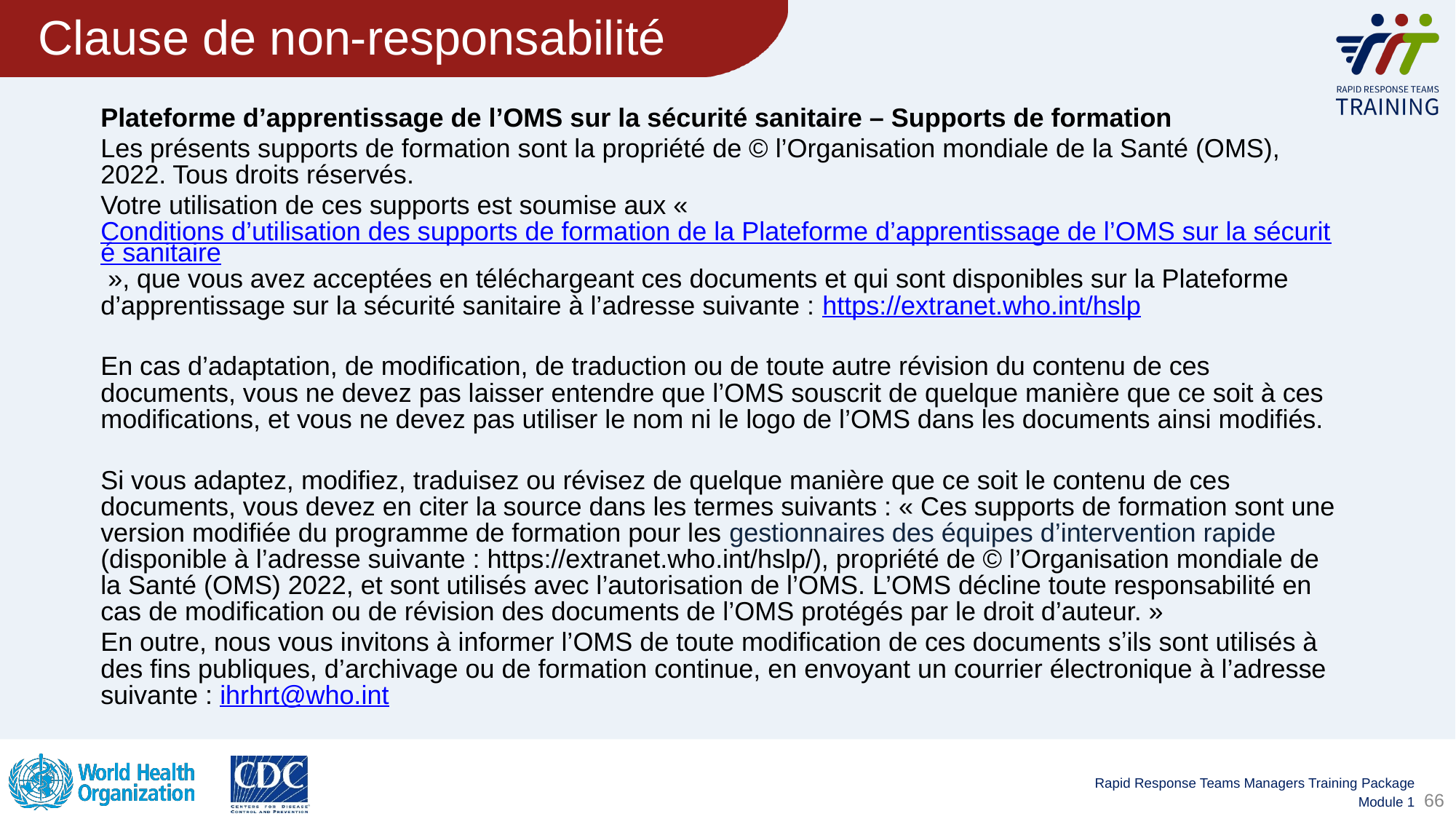

Plateforme d’apprentissage de l’OMS sur la sécurité sanitaire – Supports de formation
Les présents supports de formation sont la propriété de © l’Organisation mondiale de la Santé (OMS), 2022. Tous droits réservés.
Votre utilisation de ces supports est soumise aux « Conditions d’utilisation des supports de formation de la Plateforme d’apprentissage de l’OMS sur la sécurité sanitaire », que vous avez acceptées en téléchargeant ces documents et qui sont disponibles sur la Plateforme d’apprentissage sur la sécurité sanitaire à l’adresse suivante : https://extranet.who.int/hslp

En cas d’adaptation, de modification, de traduction ou de toute autre révision du contenu de ces documents, vous ne devez pas laisser entendre que l’OMS souscrit de quelque manière que ce soit à ces modifications, et vous ne devez pas utiliser le nom ni le logo de l’OMS dans les documents ainsi modifiés.

Si vous adaptez, modifiez, traduisez ou révisez de quelque manière que ce soit le contenu de ces documents, vous devez en citer la source dans les termes suivants : « Ces supports de formation sont une version modifiée du programme de formation pour les gestionnaires des équipes d’intervention rapide (disponible à l’adresse suivante : https://extranet.who.int/hslp/), propriété de © l’Organisation mondiale de la Santé (OMS) 2022, et sont utilisés avec l’autorisation de l’OMS. L’OMS décline toute responsabilité en cas de modification ou de révision des documents de l’OMS protégés par le droit d’auteur. »
En outre, nous vous invitons à informer l’OMS de toute modification de ces documents sʼils sont utilisés à des fins publiques, d’archivage ou de formation continue, en envoyant un courrier électronique à l’adresse suivante : ihrhrt@who.int

66